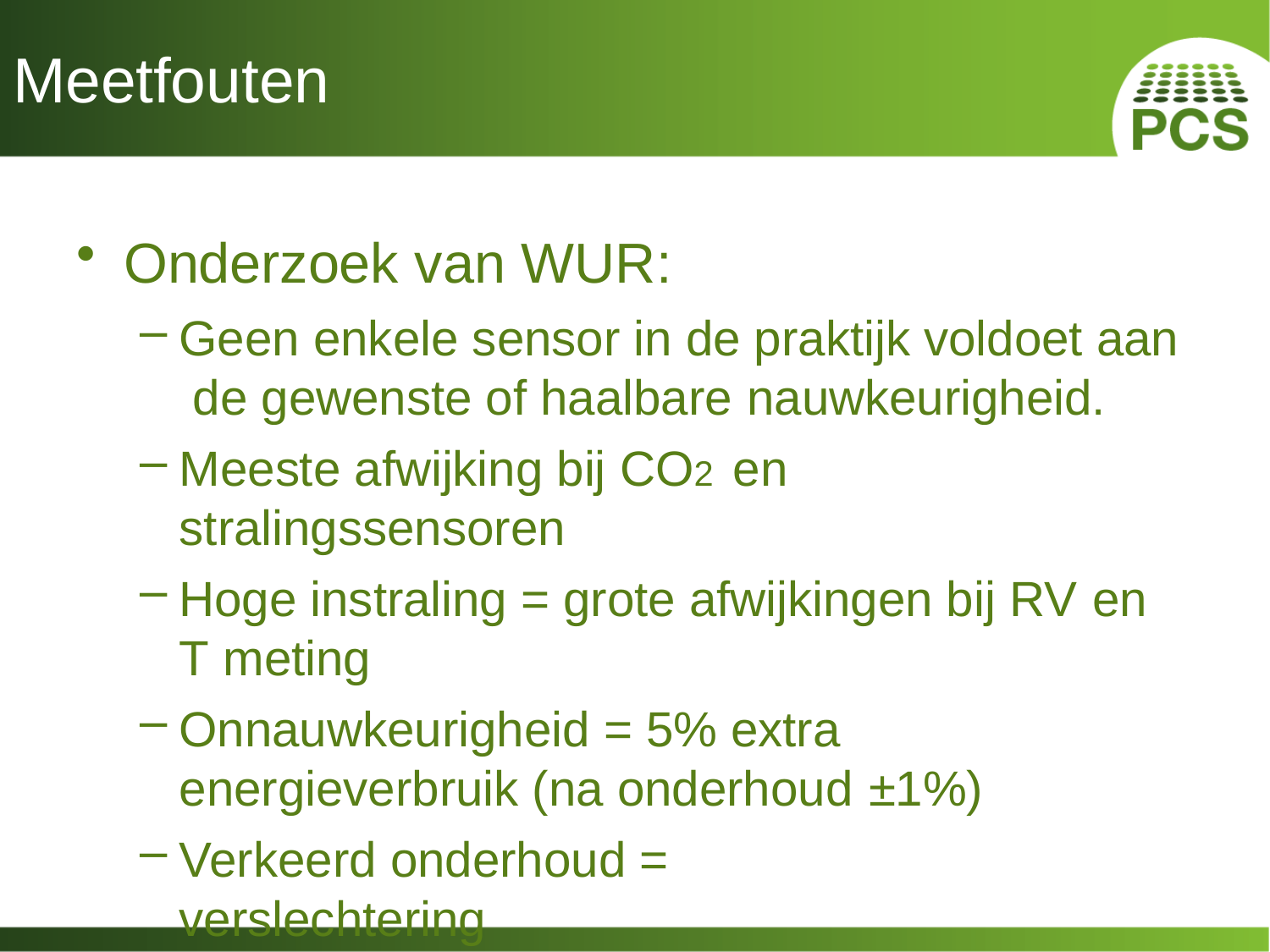

# Meetfouten
Onderzoek van WUR:
Geen enkele sensor in de praktijk voldoet aan  de gewenste of haalbare nauwkeurigheid.
Meeste afwijking bij CO2  en stralingssensoren
Hoge instraling = grote afwijkingen bij RV en
T meting
Onnauwkeurigheid = 5% extra  energieverbruik (na onderhoud ±1%)
Verkeerd onderhoud = verslechtering